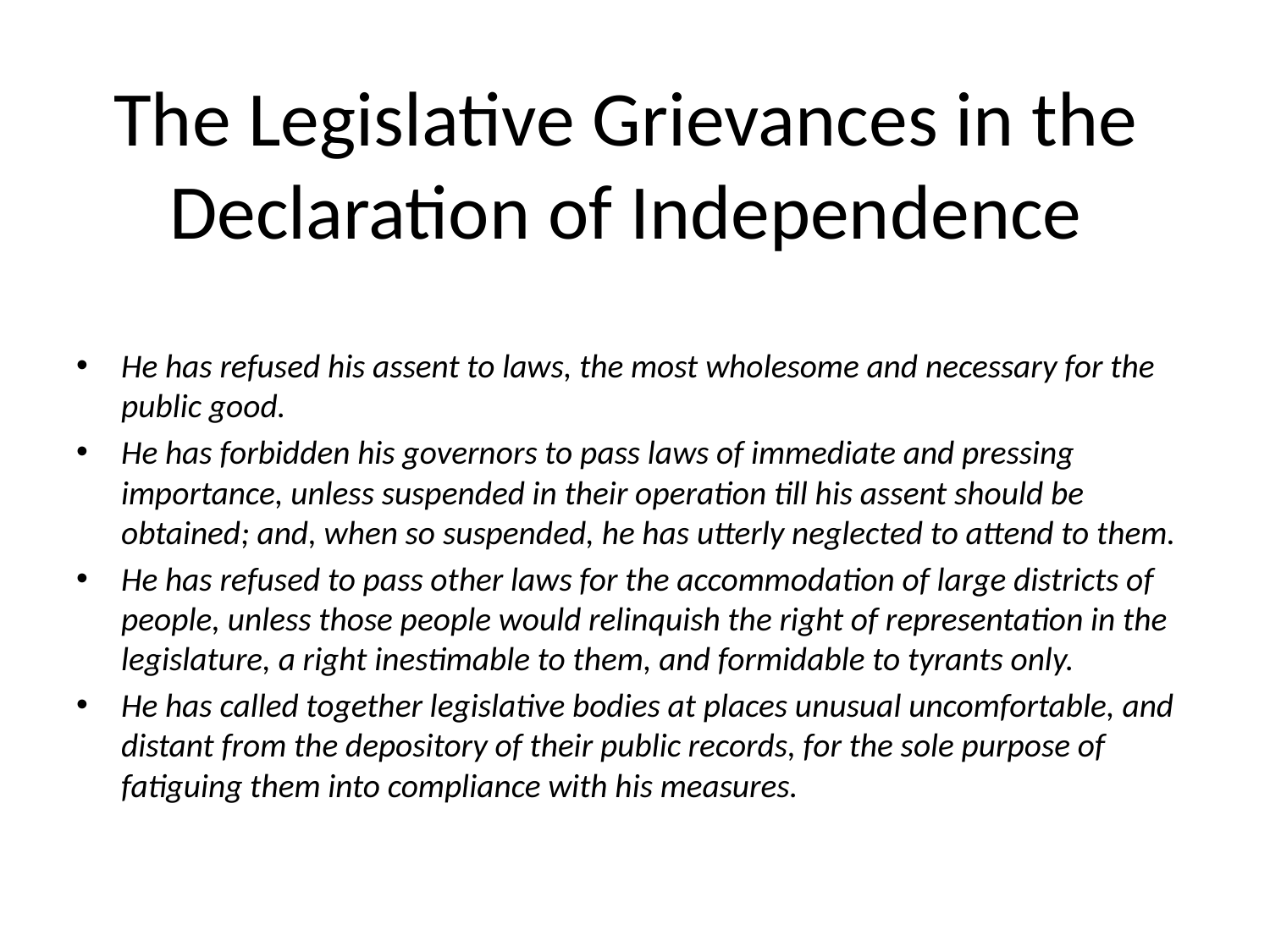

# The Legislative Grievances in the Declaration of Independence
He has refused his assent to laws, the most wholesome and necessary for the public good.
He has forbidden his governors to pass laws of immediate and pressing importance, unless suspended in their operation till his assent should be obtained; and, when so suspended, he has utterly neglected to attend to them.
He has refused to pass other laws for the accommodation of large districts of people, unless those people would relinquish the right of representation in the legislature, a right inestimable to them, and formidable to tyrants only.
He has called together legislative bodies at places unusual uncomfortable, and distant from the depository of their public records, for the sole purpose of fatiguing them into compliance with his measures.